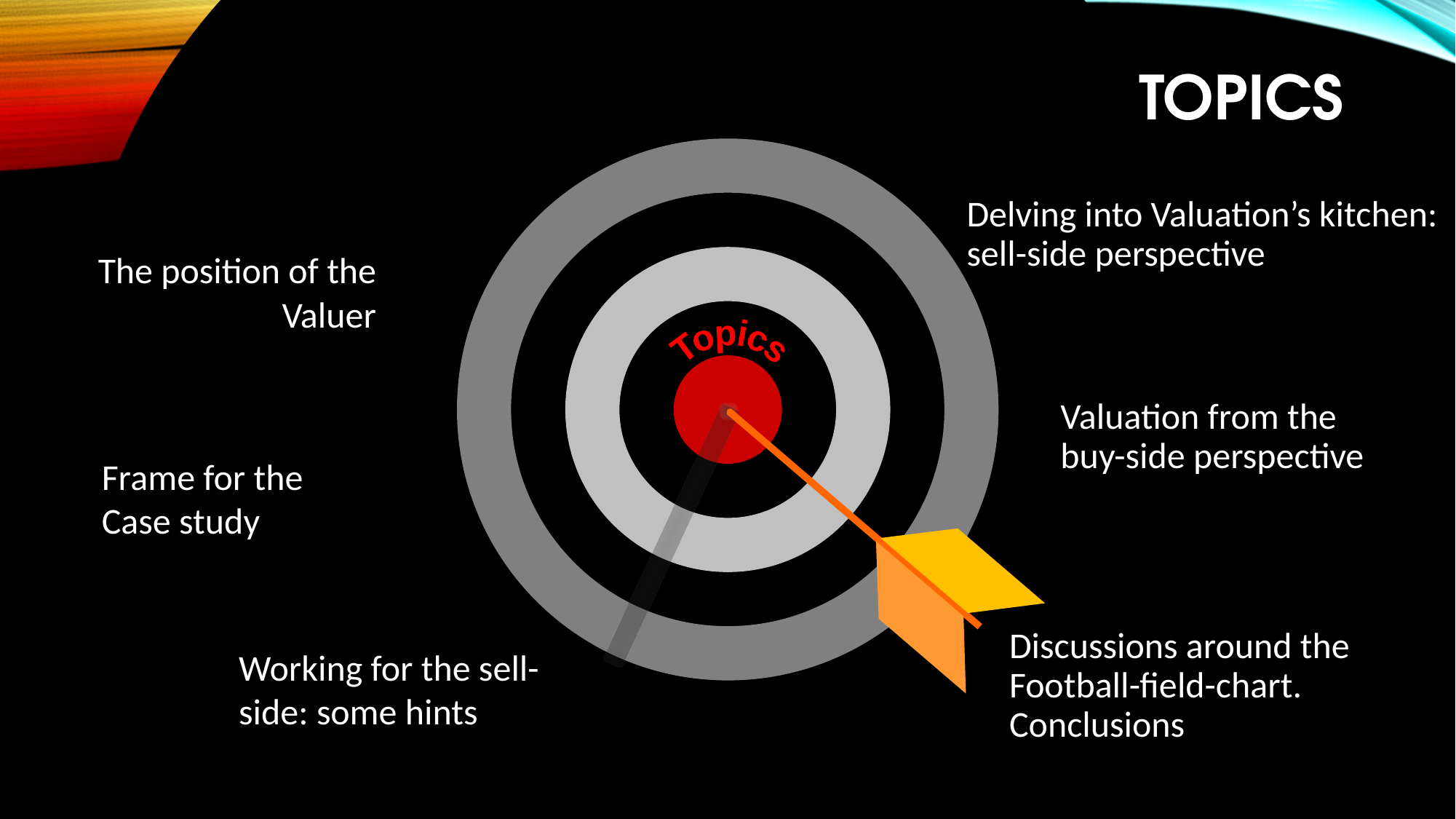

# TopicS

Delving into Valuation’s kitchen:
sell-side perspective
The position of the Valuer
Topics
Valuation from the buy-side perspective

Frame for the Case study

Discussions around the Football-field-chart. Conclusions
Working for the sell-side: some hints